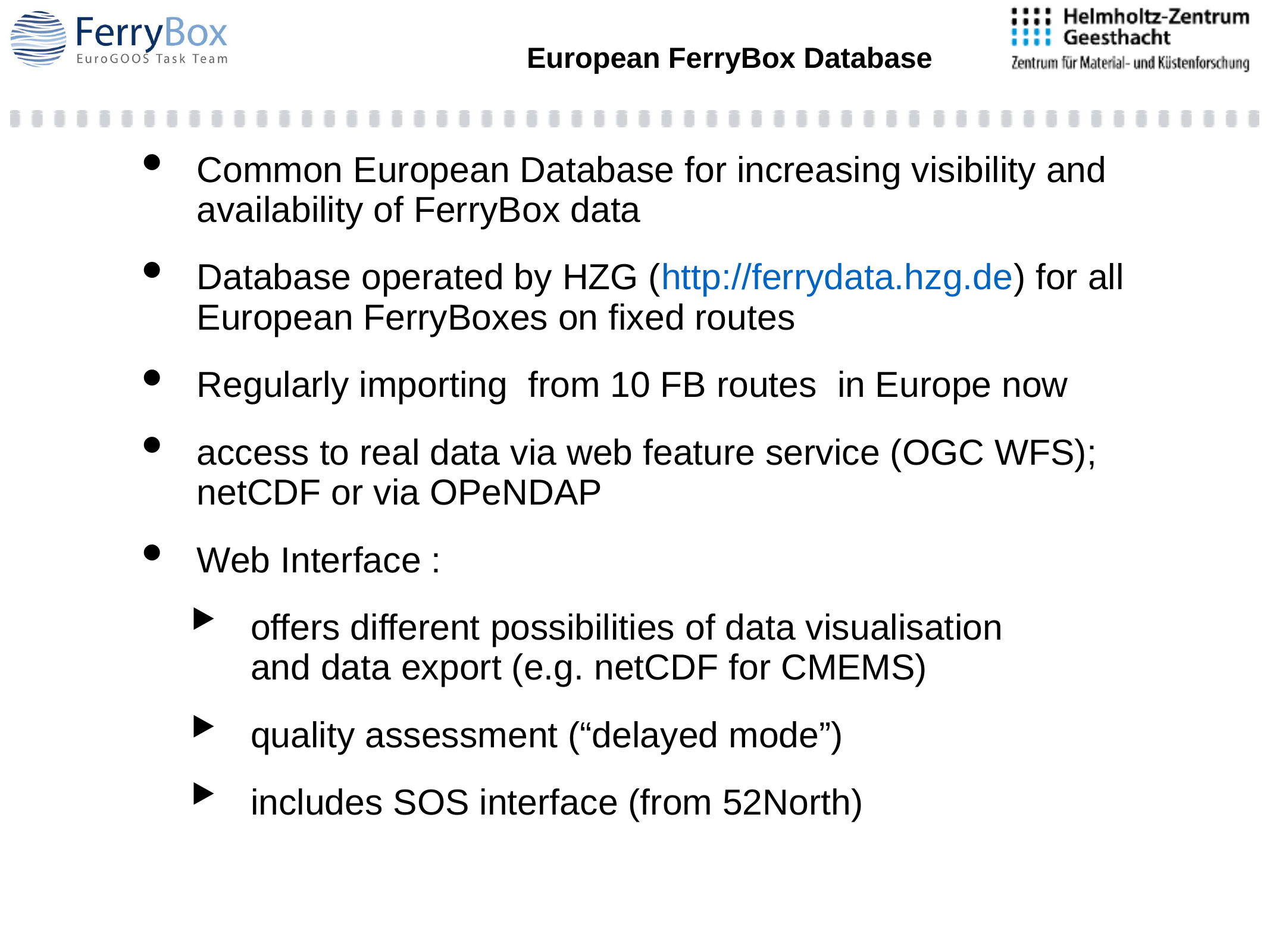

# European FerryBox Database
Common European Database for increasing visibility and availability of FerryBox data
Database operated by HZG (http://ferrydata.hzg.de) for all European FerryBoxes on fixed routes
Regularly importing  from 10 FB routes  in Europe now
access to real data via web feature service (OGC WFS); netCDF or via OPeNDAP
Web Interface :
offers different possibilities of data visualisation
and data export (e.g. netCDF for CMEMS)
quality assessment (“delayed mode”)
includes SOS interface (from 52North)